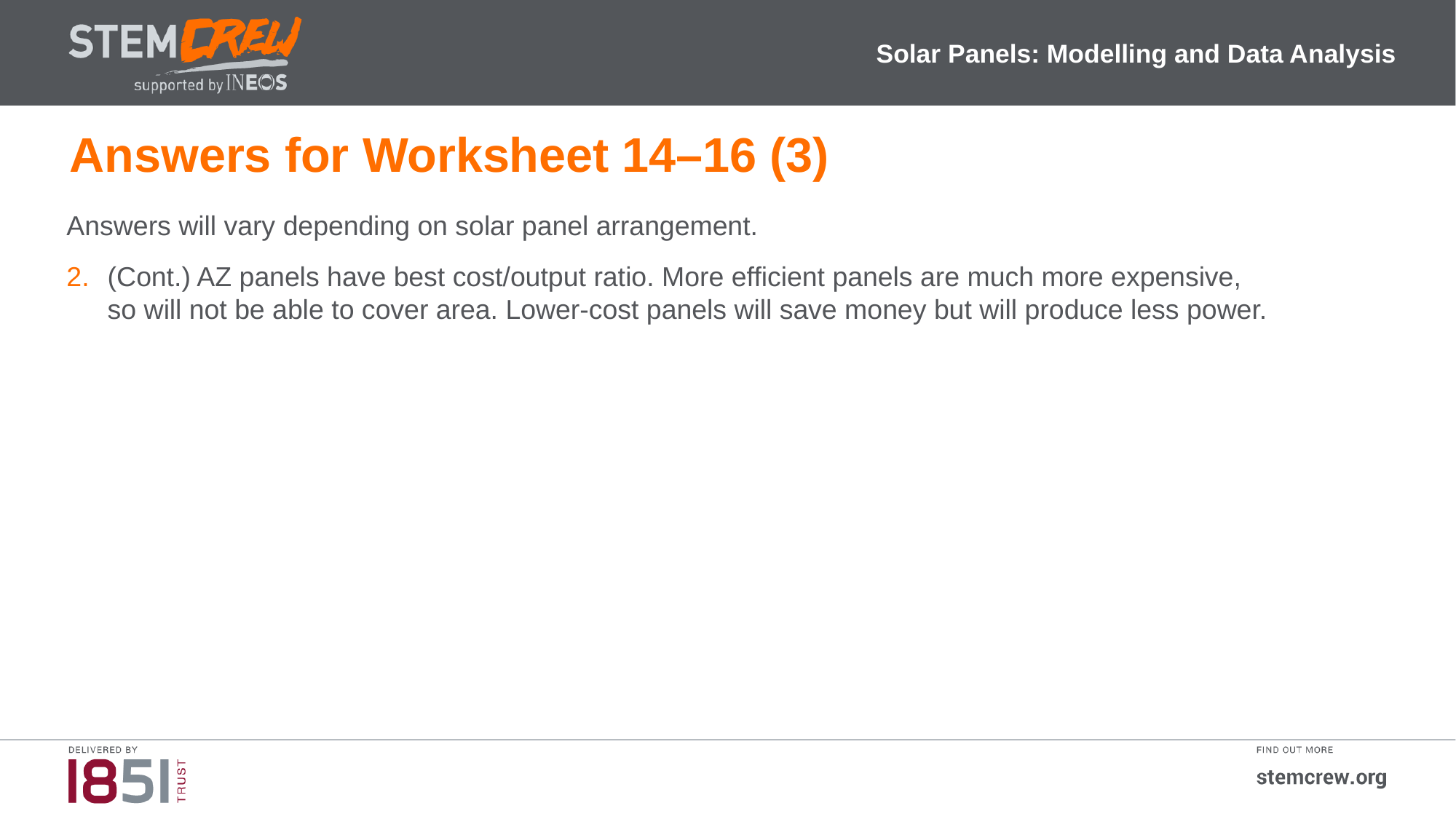

Solar Panels: Modelling and Data Analysis
Answers for Worksheet 14–16 (3)
Answers will vary depending on solar panel arrangement.
(Cont.) AZ panels have best cost/output ratio. More efficient panels are much more expensive,
so will not be able to cover area. Lower-cost panels will save money but will produce less power.